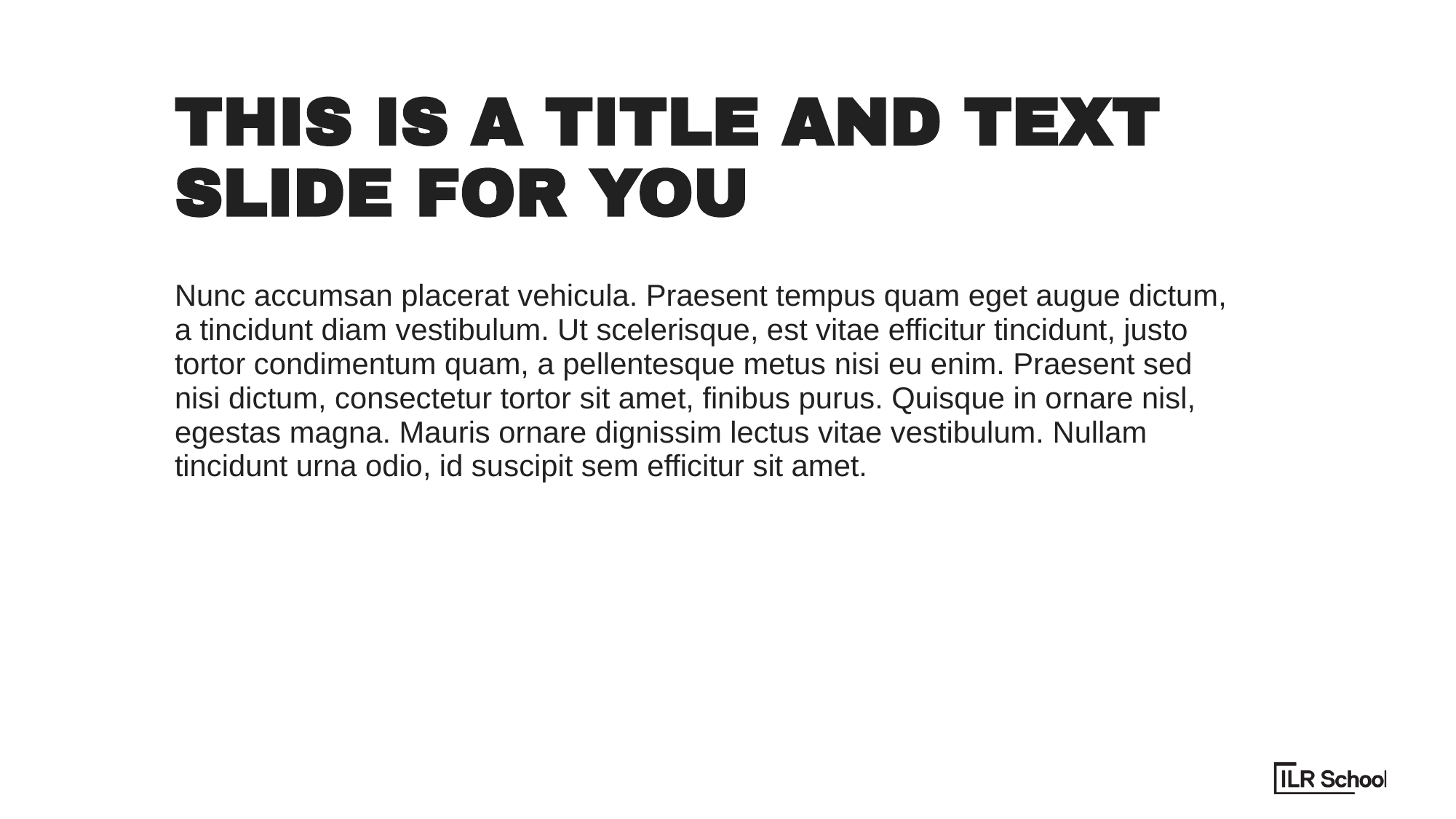

# This is a title and text slide for you
Nunc accumsan placerat vehicula. Praesent tempus quam eget augue dictum, a tincidunt diam vestibulum. Ut scelerisque, est vitae efficitur tincidunt, justo tortor condimentum quam, a pellentesque metus nisi eu enim. Praesent sed nisi dictum, consectetur tortor sit amet, finibus purus. Quisque in ornare nisl, egestas magna. Mauris ornare dignissim lectus vitae vestibulum. Nullam tincidunt urna odio, id suscipit sem efficitur sit amet.